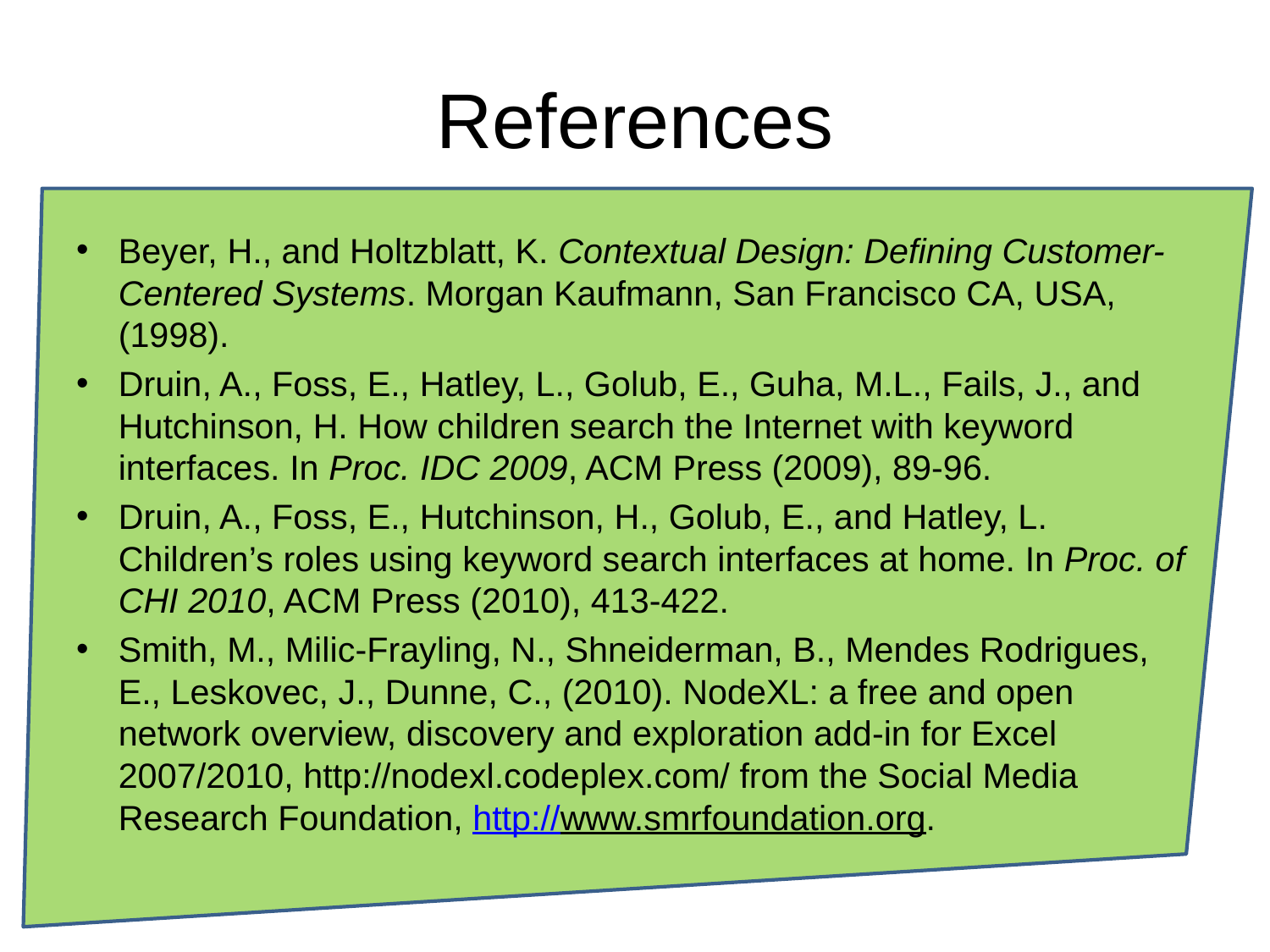

# References

Beyer, H., and Holtzblatt, K. Contextual Design: Defining Customer-Centered Systems. Morgan Kaufmann, San Francisco CA, USA, (1998).
Druin, A., Foss, E., Hatley, L., Golub, E., Guha, M.L., Fails, J., and Hutchinson, H. How children search the Internet with keyword interfaces. In Proc. IDC 2009, ACM Press (2009), 89-96.
Druin, A., Foss, E., Hutchinson, H., Golub, E., and Hatley, L. Children’s roles using keyword search interfaces at home. In Proc. of CHI 2010, ACM Press (2010), 413-422.
Smith, M., Milic-Frayling, N., Shneiderman, B., Mendes Rodrigues, E., Leskovec, J., Dunne, C., (2010). NodeXL: a free and open network overview, discovery and exploration add-in for Excel 2007/2010, http://nodexl.codeplex.com/ from the Social Media Research Foundation, http://www.smrfoundation.org.